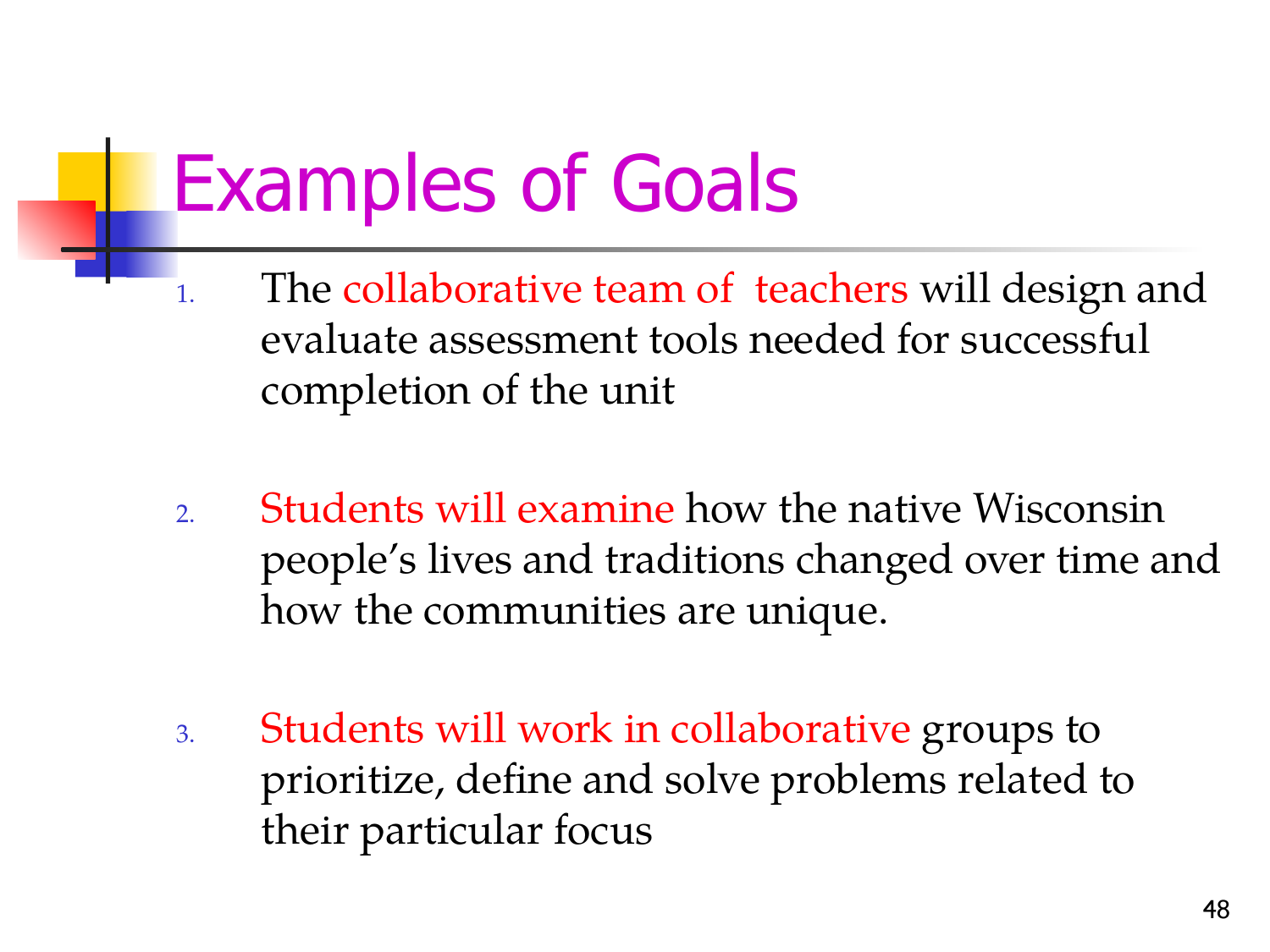

# Examples of Goals
The collaborative team of  teachers will design and evaluate assessment tools needed for successful completion of the unit

Students will examine how the native Wisconsin people’s lives and traditions changed over time and how the communities are unique.

Students will work in collaborative groups to prioritize, define and solve problems related to their particular focus

48